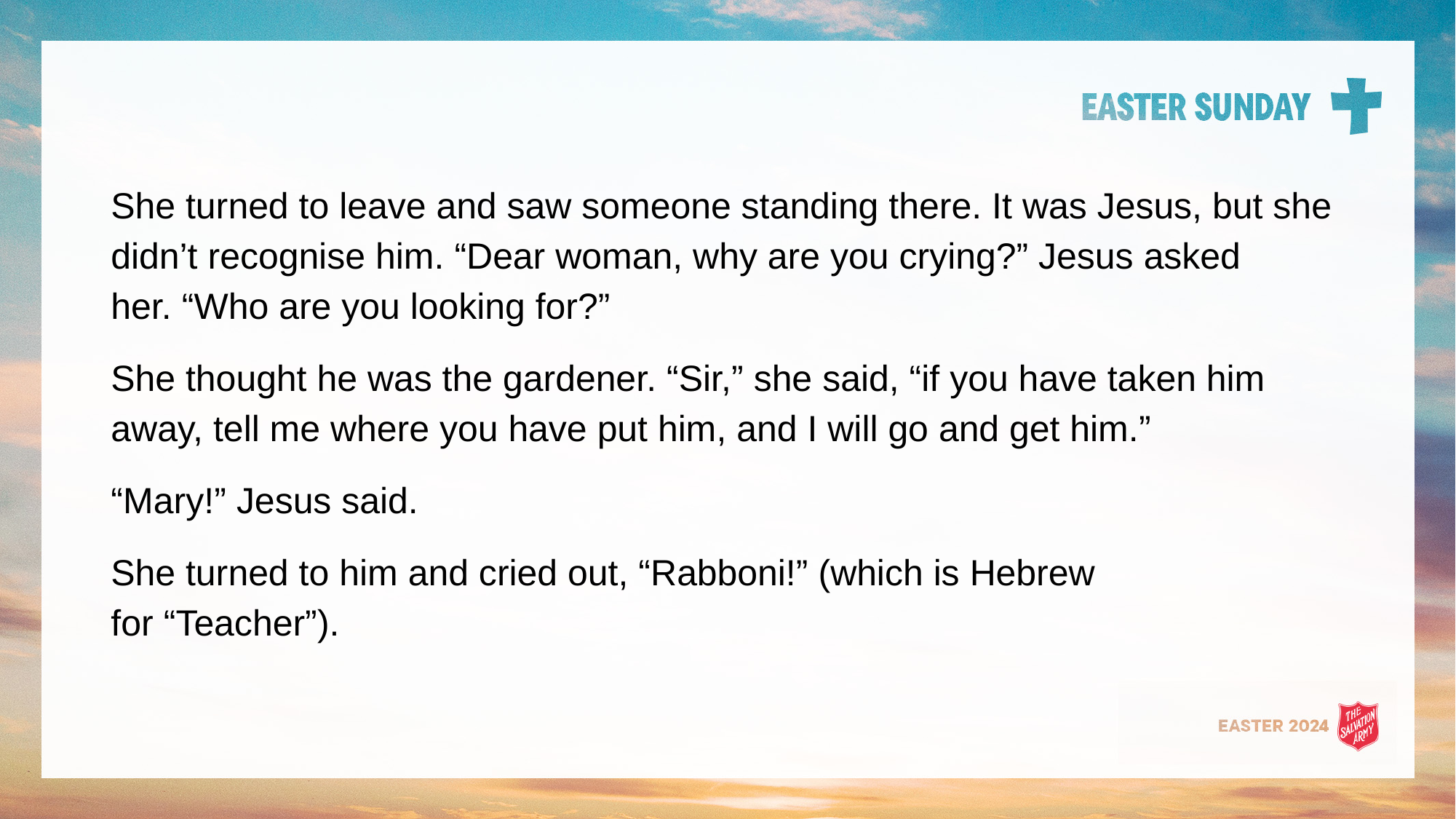

She turned to leave and saw someone standing there. It was Jesus, but she didn’t recognise him. “Dear woman, why are you crying?” Jesus asked her. “Who are you looking for?”
She thought he was the gardener. “Sir,” she said, “if you have taken him away, tell me where you have put him, and I will go and get him.”
“Mary!” Jesus said.
She turned to him and cried out, “Rabboni!” (which is Hebrew
for “Teacher”).